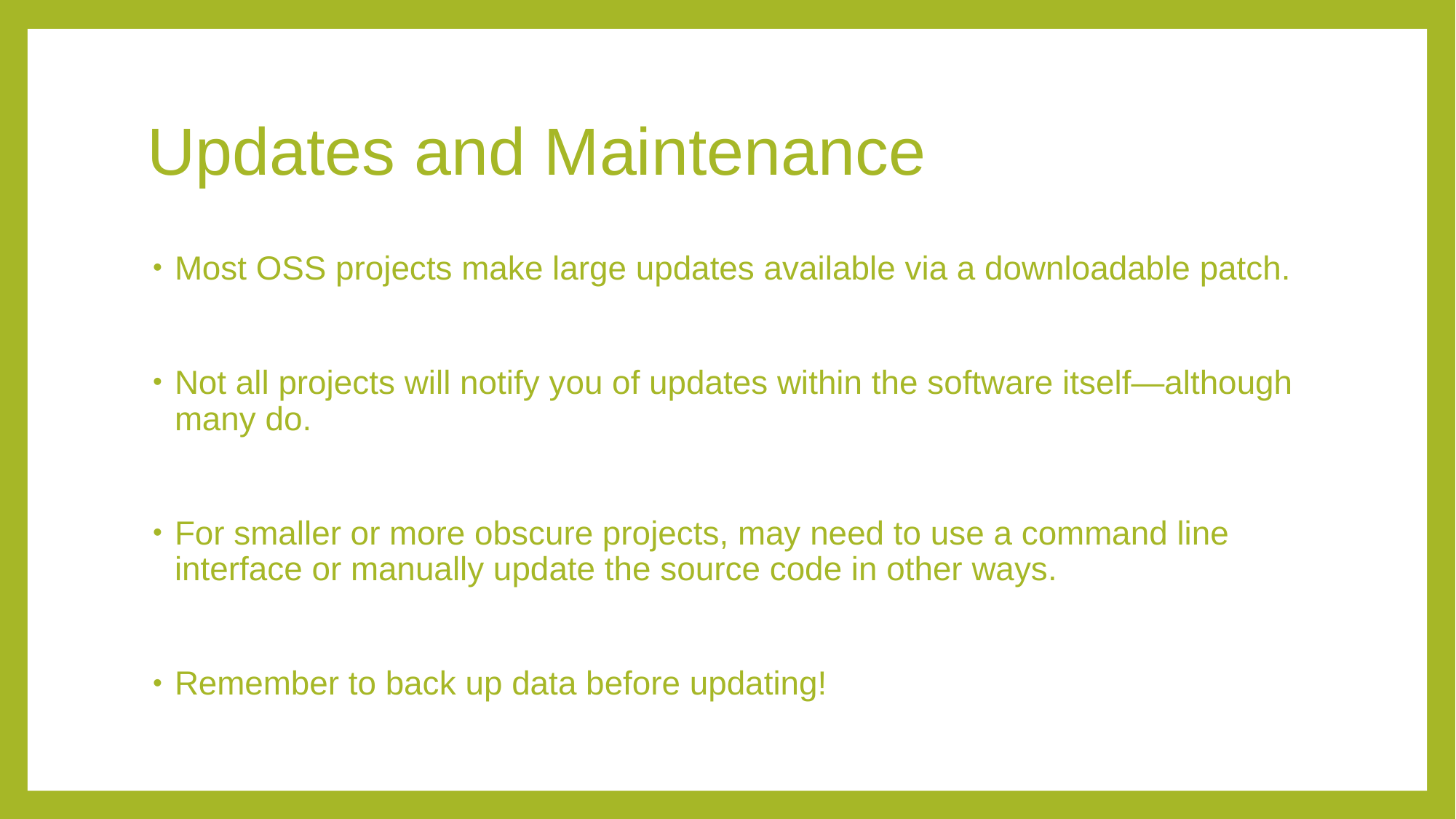

# Updates and Maintenance
Most OSS projects make large updates available via a downloadable patch.

Not all projects will notify you of updates within the software itself—although many do.

For smaller or more obscure projects, may need to use a command line interface or manually update the source code in other ways.

Remember to back up data before updating!